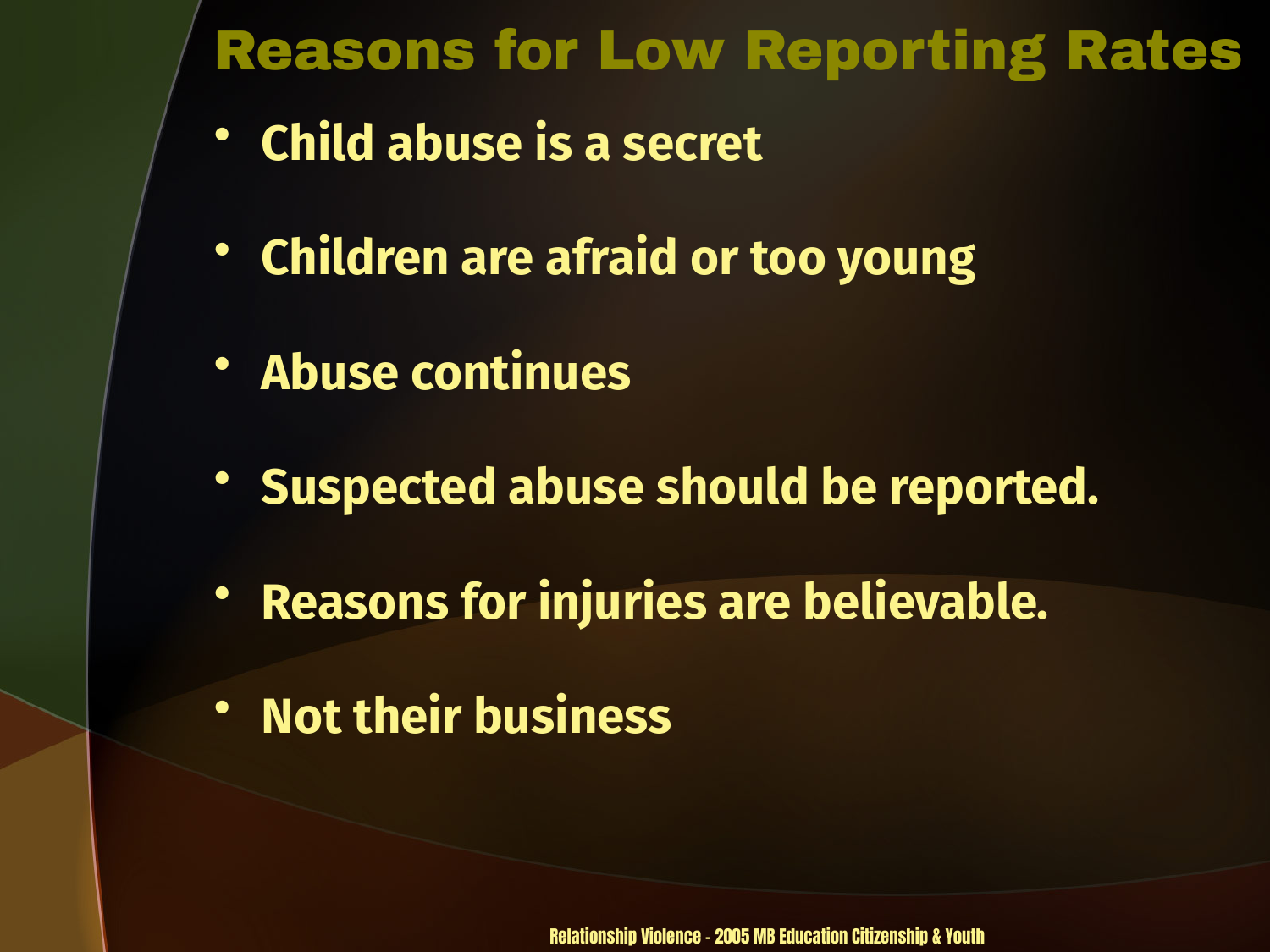

# Reasons for Low Reporting Rates
Child abuse is a secret

Children are afraid or too young

Abuse continues

Suspected abuse should be reported.

Reasons for injuries are believable.

Not their business
Relationship Violence - 2005 MB Education Citizenship & Youth